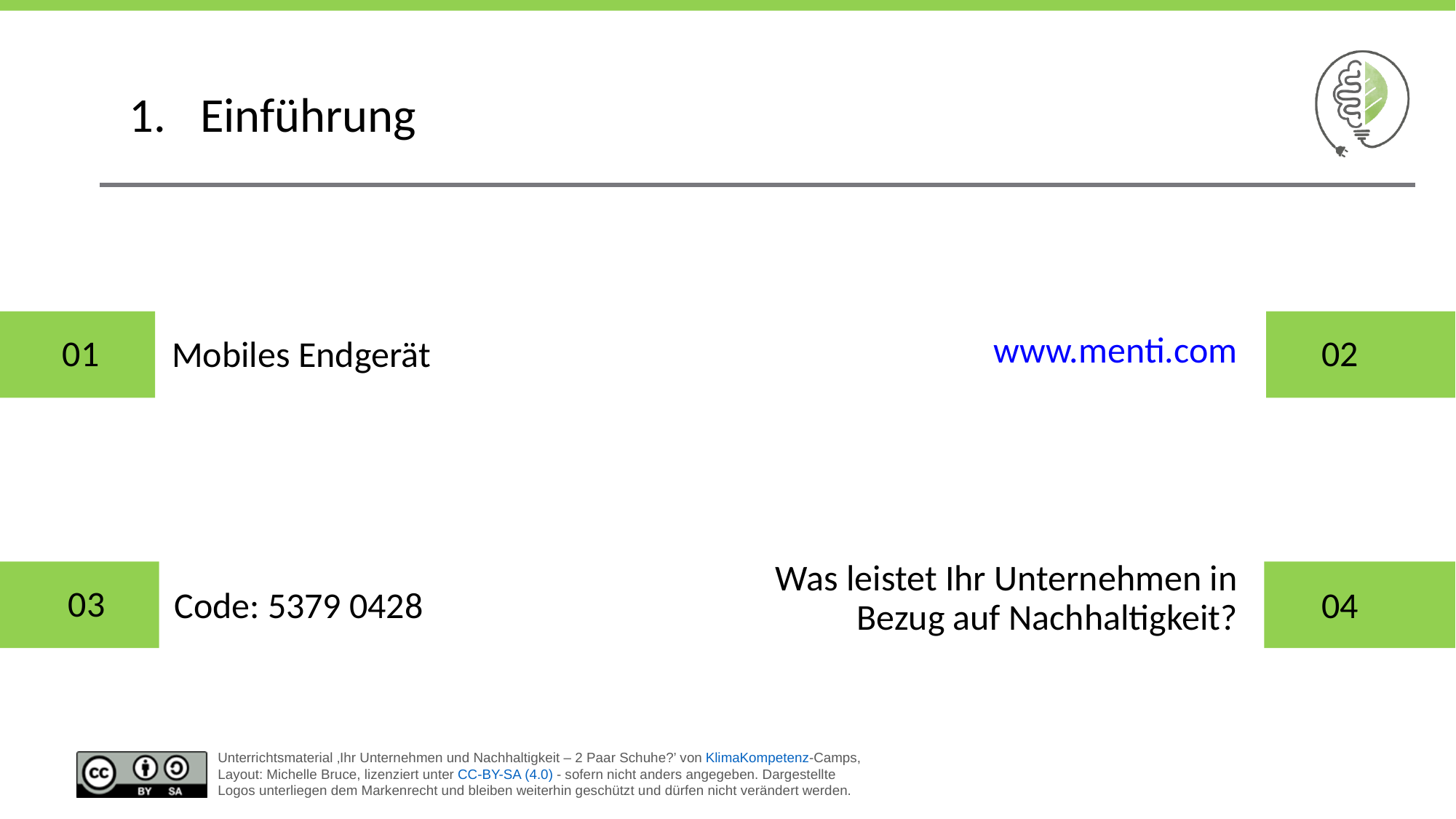

1.	Einführung

01
02
www.menti.com
Mobiles Endgerät

Was leistet Ihr Unternehmen in Bezug auf Nachhaltigkeit?
03
04
Code: 5379 0428